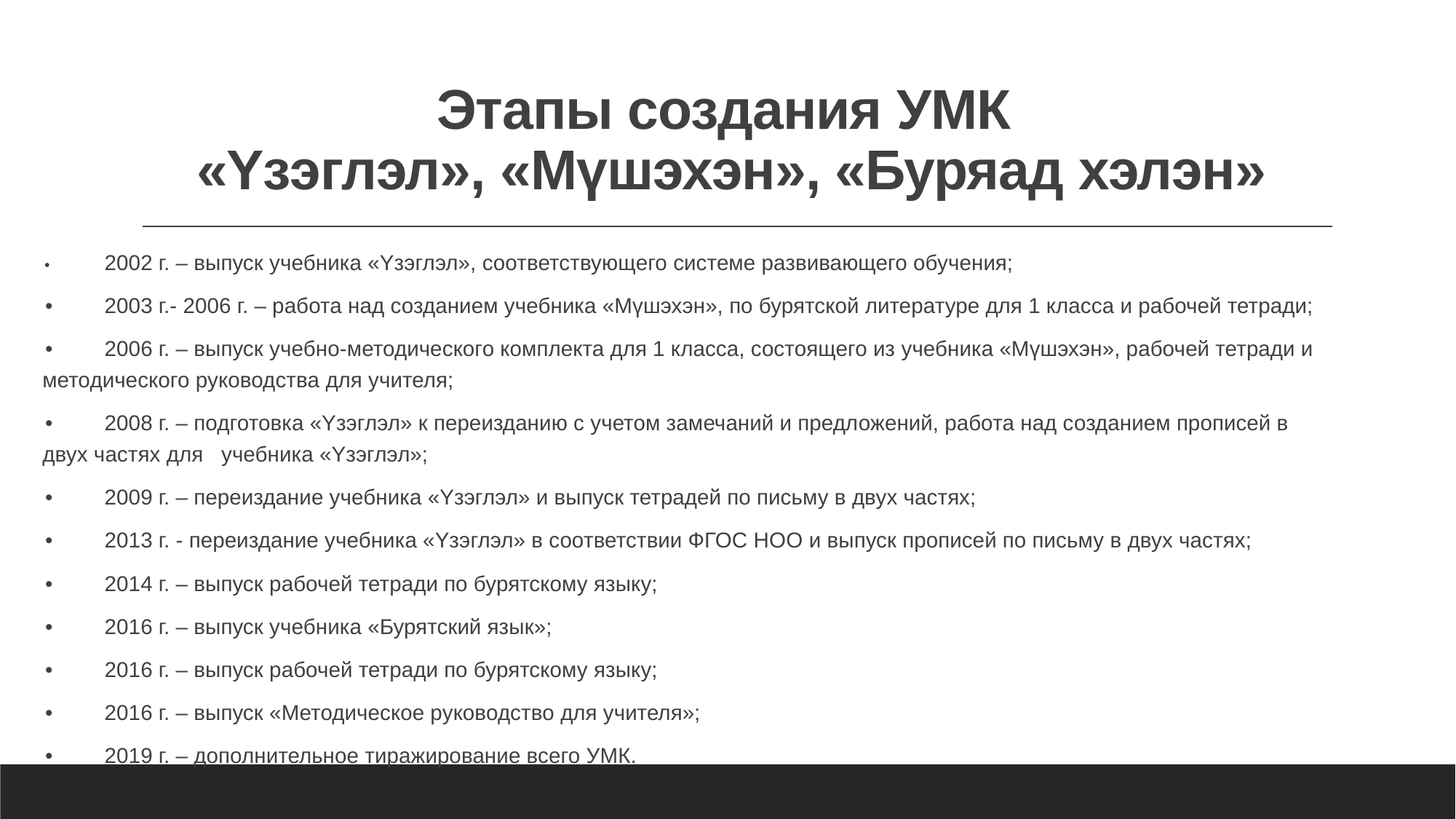

# Этапы создания УМК «Yзэглэл», «Мүшэхэн», «Буряад хэлэн»

•	2002 г. – выпуск учебника «Yзэглэл», соответствующего системе развивающего обучения;
•	2003 г.- 2006 г. – работа над созданием учебника «Мүшэхэн», по бурятской литературе для 1 класса и рабочей тетради;
•	2006 г. – выпуск учебно-методического комплекта для 1 класса, состоящего из учебника «Мүшэхэн», рабочей тетради и методического руководства для учителя;
•	2008 г. – подготовка «Yзэглэл» к переизданию с учетом замечаний и предложений, работа над созданием прописей в двух частях для   учебника «Yзэглэл»;
•	2009 г. – переиздание учебника «Yзэглэл» и выпуск тетрадей по письму в двух частях;
•	2013 г. - переиздание учебника «Yзэглэл» в соответствии ФГОС НОО и выпуск прописей по письму в двух частях;
•	2014 г. – выпуск рабочей тетради по бурятскому языку;
•	2016 г. – выпуск учебника «Бурятский язык»;
•	2016 г. – выпуск рабочей тетради по бурятскому языку;
•	2016 г. – выпуск «Методическое руководство для учителя»;
•	2019 г. – дополнительное тиражирование всего УМК.